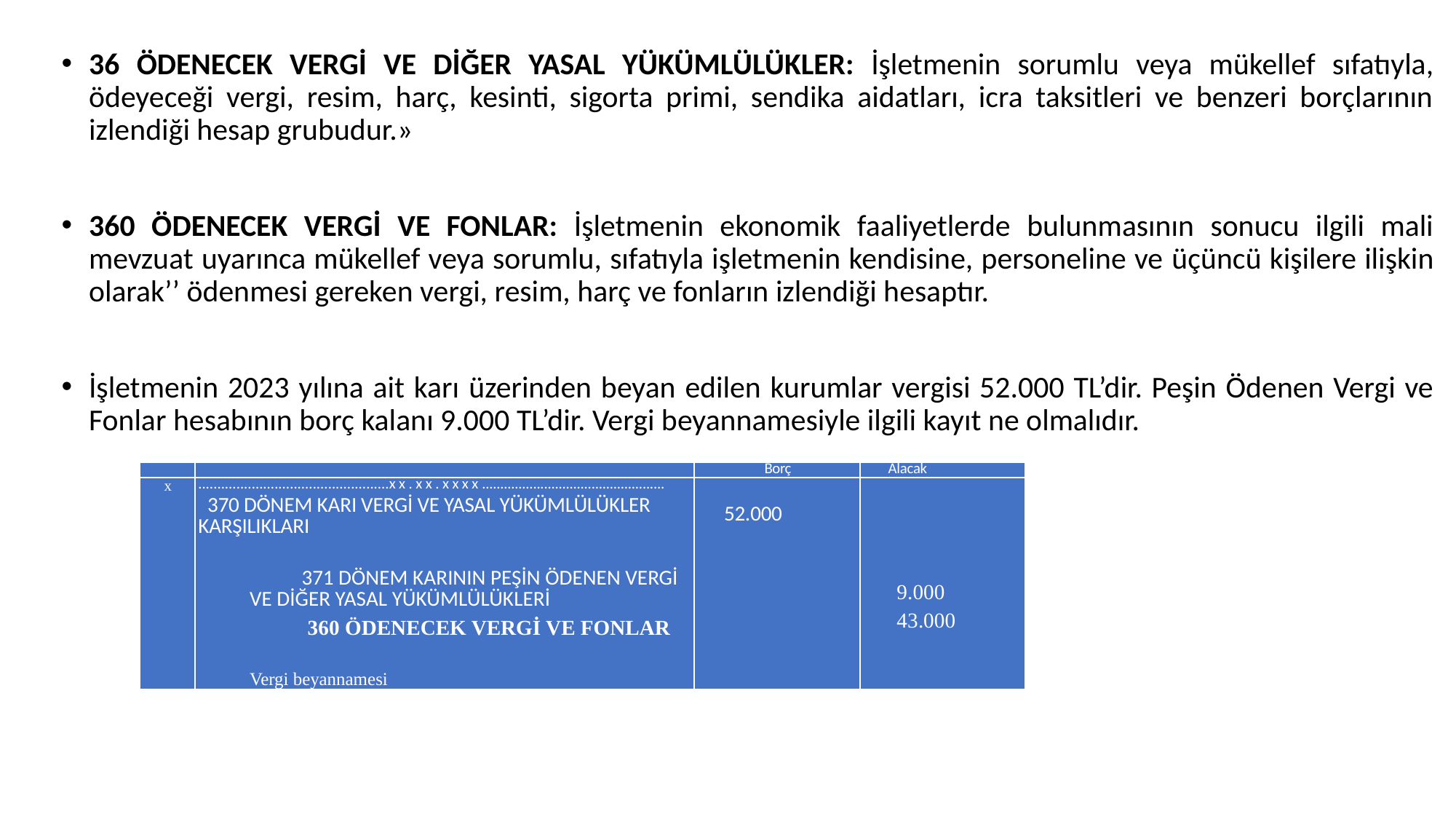

36 ÖDENECEK VERGİ VE DİĞER YASAL YÜKÜMLÜLÜKLER: İşletmenin sorumlu veya mükellef sıfatıyla, ödeyeceği vergi, resim, harç, kesinti, sigorta primi, sendika aidatları, icra taksitleri ve benzeri borçlarının izlendiği hesap grubudur.»

360 ÖDENECEK VERGİ VE FONLAR: İşletmenin ekonomik faaliyetlerde bulunmasının sonucu ilgili mali mevzuat uyarınca mükellef veya sorumlu, sıfatıyla işletmenin kendisine, personeline ve üçüncü kişilere ilişkin olarak’’ ödenmesi gereken vergi, resim, harç ve fonların izlendiği hesaptır.

İşletmenin 2023 yılına ait karı üzerinden beyan edilen kurumlar vergisi 52.000 TL’dir. Peşin Ödenen Vergi ve Fonlar hesabının borç kalanı 9.000 TL’dir. Vergi beyannamesiyle ilgili kayıt ne olmalıdır.

|  |  | Borç | Alacak |
| --- | --- | --- | --- |
| x | ..................................................xx.xx.xxxx.................................................. 370 DÖNEM KARI VERGİ VE YASAL YÜKÜMLÜLÜKLER KARŞILIKLARI 371 DÖNEM KARININ PEŞİN ÖDENEN VERGİ VE DİĞER YASAL YÜKÜMLÜLÜKLERİ 360 ÖDENECEK VERGİ VE FONLAR Vergi beyannamesi | 52.000 | 9.000 43.000 |